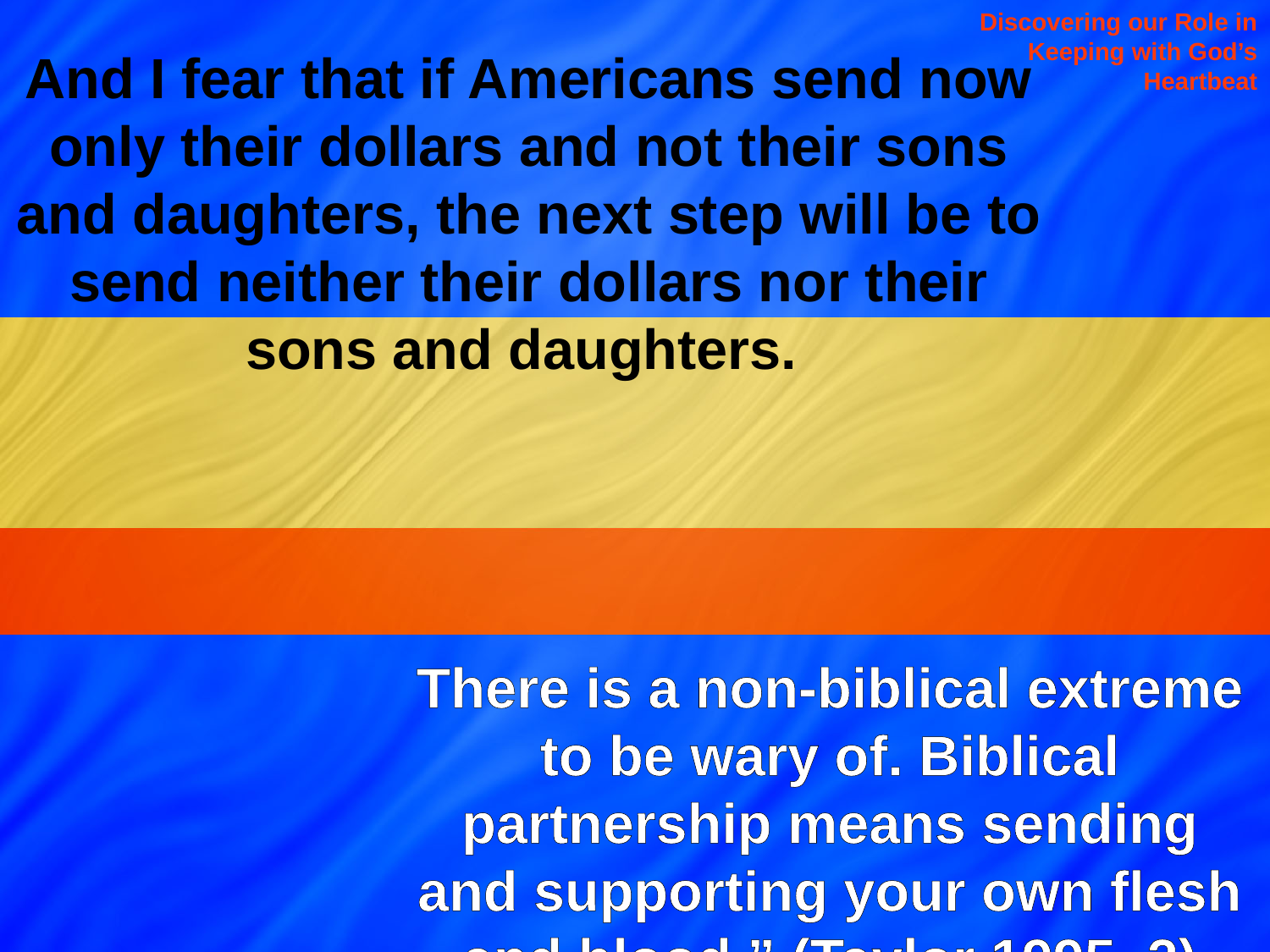

Discovering our Role in Keeping with God’s Heartbeat
And I fear that if Americans send now only their dollars and not their sons and daughters, the next step will be to send neither their dollars nor their sons and daughters.
There is a non-biblical extreme to be wary of. Biblical partnership means sending and supporting your own flesh and blood.” (Taylor 1995, 2)